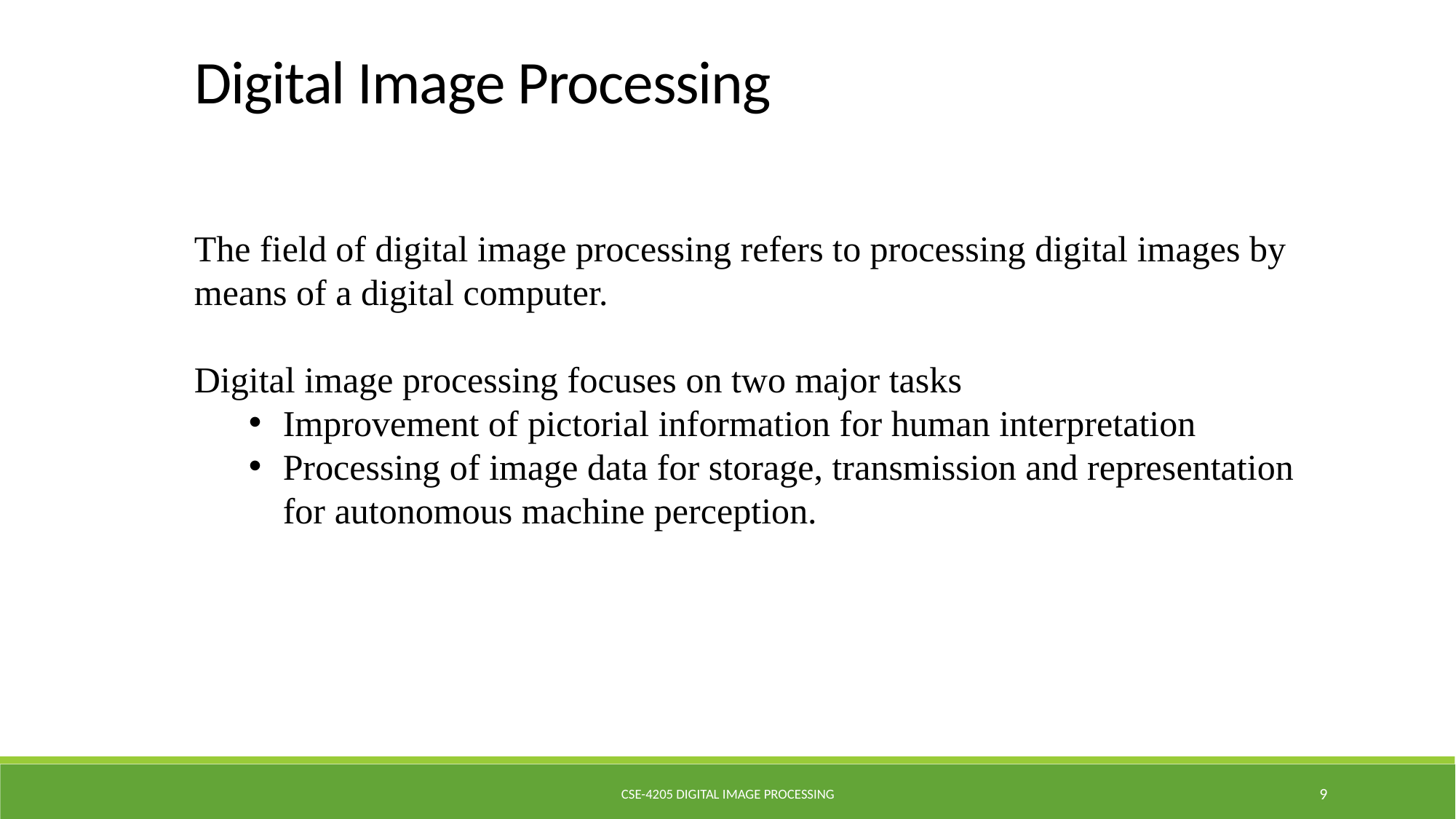

Digital Image Processing
The field of digital image processing refers to processing digital images by means of a digital computer.

Digital image processing focuses on two major tasks
Improvement of pictorial information for human interpretation
Processing of image data for storage, transmission and representation for autonomous machine perception.

CSE-4205 Digital Image Processing
9